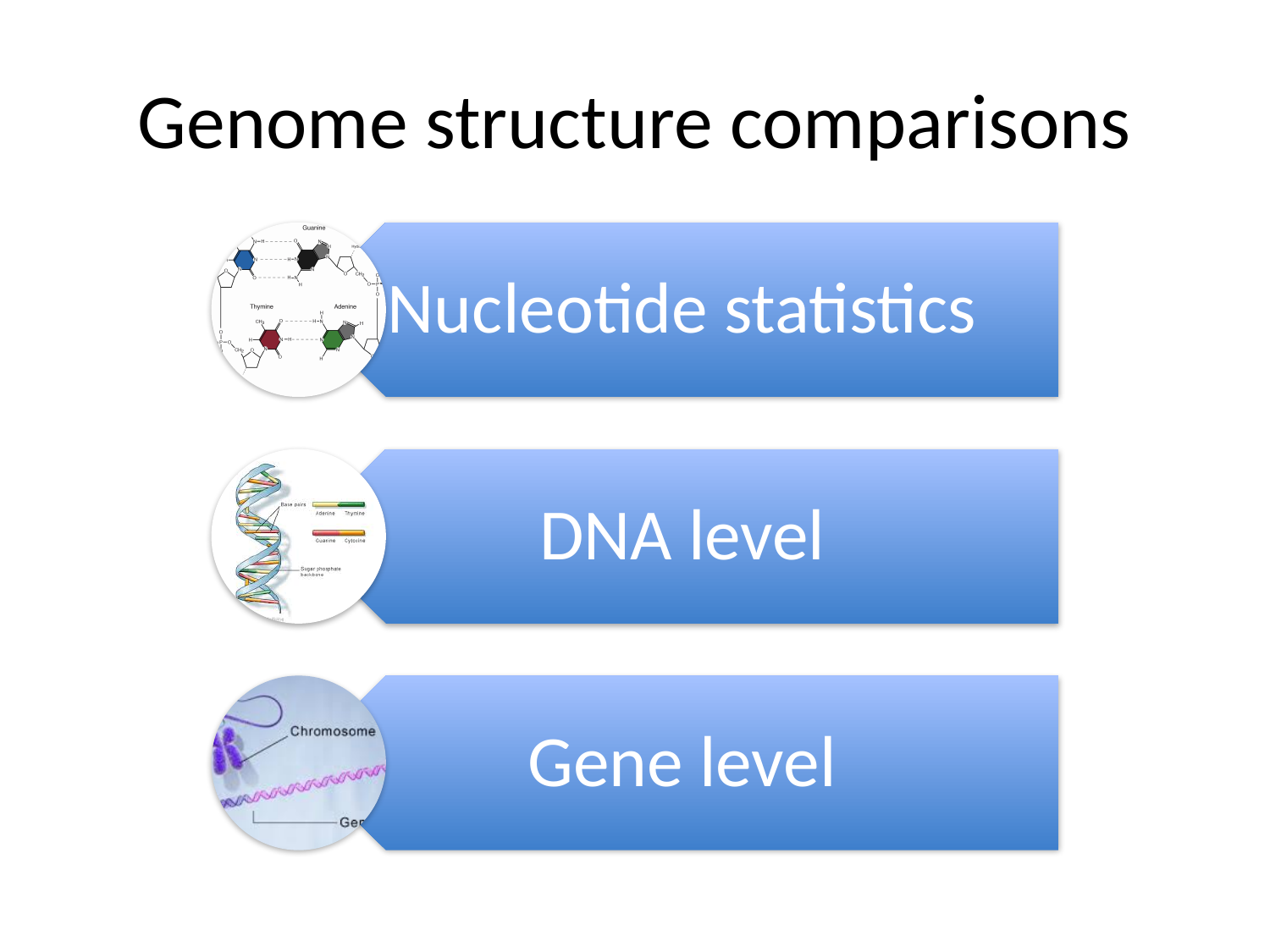

# Genome structure comparisons
Nucleotide statistics
DNA level
Gene level